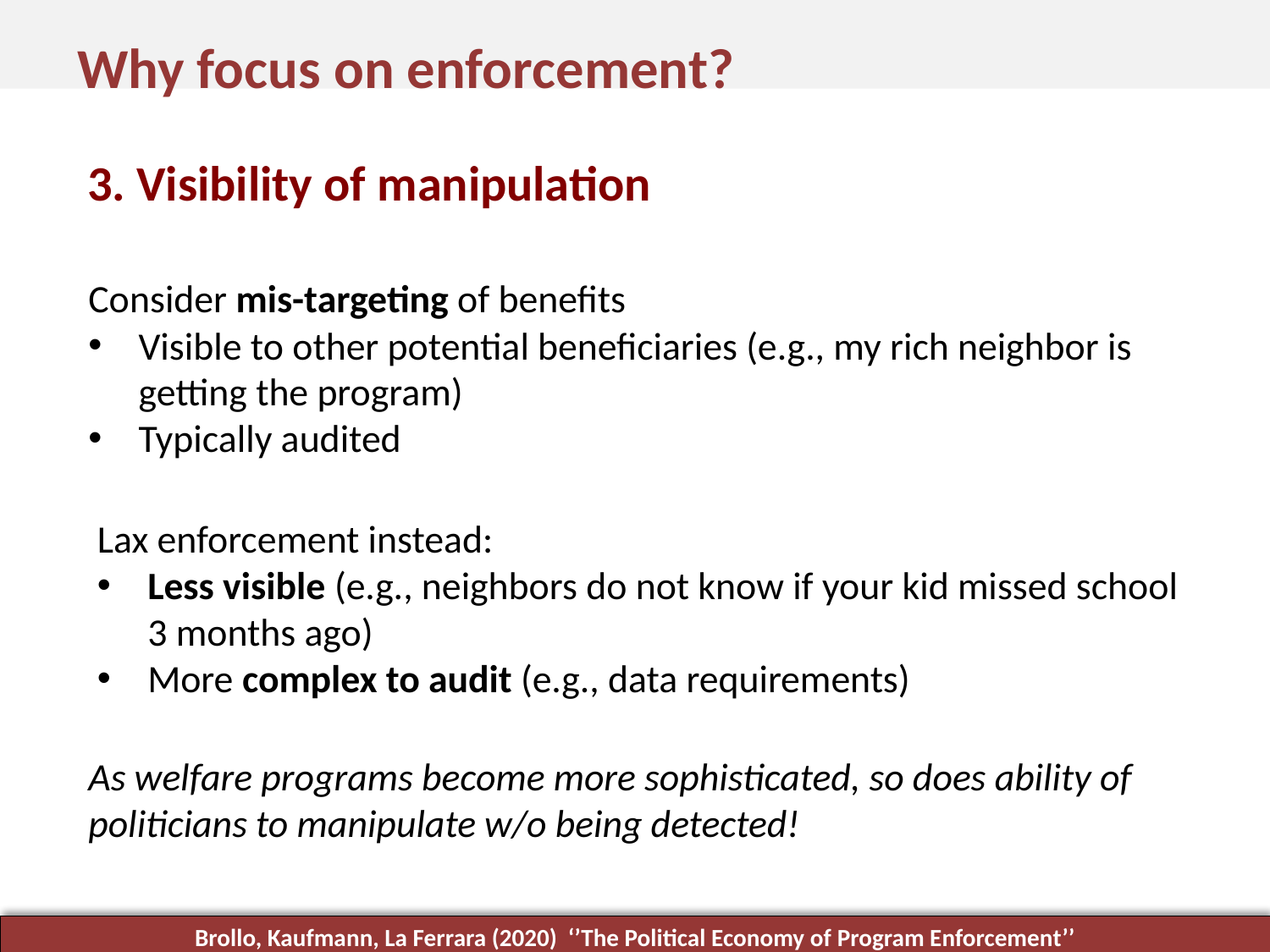

Why focus on enforcement?
3. Visibility of manipulation
Consider mis-targeting of benefits
Visible to other potential beneficiaries (e.g., my rich neighbor is getting the program)
Typically audited
Lax enforcement instead:
Less visible (e.g., neighbors do not know if your kid missed school 3 months ago)
More complex to audit (e.g., data requirements)
As welfare programs become more sophisticated, so does ability of politicians to manipulate w/o being detected!
Brollo, Kaufmann, La Ferrara (2020)  ‘’The Political Economy of Program Enforcement’’